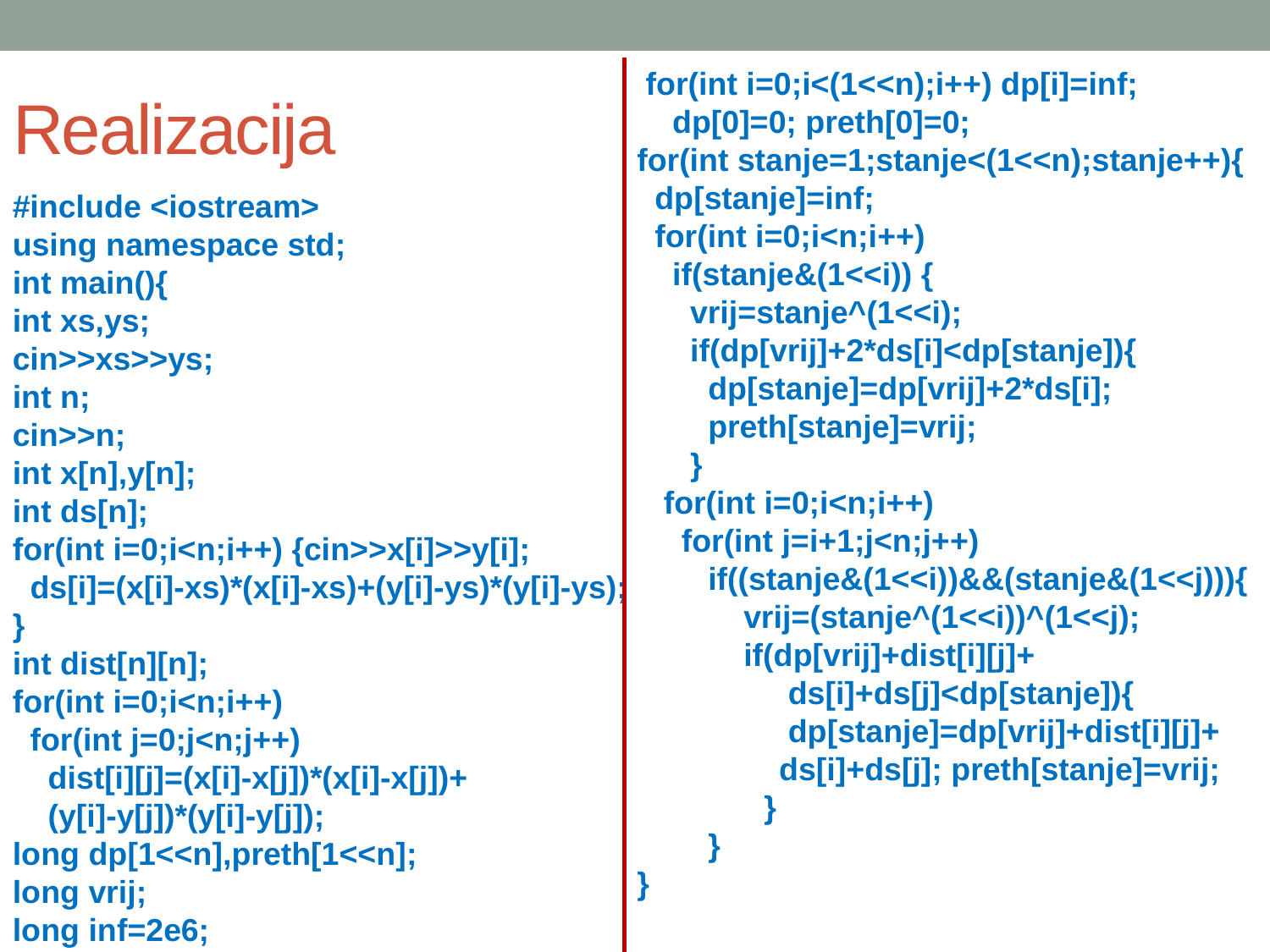

# Realizacija
 for(int i=0;i<(1<<n);i++) dp[i]=inf;
    dp[0]=0; preth[0]=0;
for(int stanje=1;stanje<(1<<n);stanje++){
  dp[stanje]=inf;
  for(int i=0;i<n;i++)
    if(stanje&(1<<i)) {
      vrij=stanje^(1<<i);
      if(dp[vrij]+2*ds[i]<dp[stanje]){
        dp[stanje]=dp[vrij]+2*ds[i];
        preth[stanje]=vrij;
      }
   for(int i=0;i<n;i++)
     for(int j=i+1;j<n;j++)
        if((stanje&(1<<i))&&(stanje&(1<<j))){
            vrij=(stanje^(1<<i))^(1<<j);
            if(dp[vrij]+dist[i][j]+
                 ds[i]+ds[j]<dp[stanje]){
                 dp[stanje]=dp[vrij]+dist[i][j]+
                ds[i]+ds[j]; preth[stanje]=vrij;
	}
        }
}

#include <iostream>
using namespace std;
int main(){
int xs,ys;
cin>>xs>>ys;
int n;
cin>>n;
int x[n],y[n];
int ds[n];
for(int i=0;i<n;i++) {cin>>x[i]>>y[i];
  ds[i]=(x[i]-xs)*(x[i]-xs)+(y[i]-ys)*(y[i]-ys);
}
int dist[n][n];
for(int i=0;i<n;i++)
  for(int j=0;j<n;j++)
    dist[i][j]=(x[i]-x[j])*(x[i]-x[j])+
    (y[i]-y[j])*(y[i]-y[j]);
long dp[1<<n],preth[1<<n];
long vrij;
long inf=2e6;